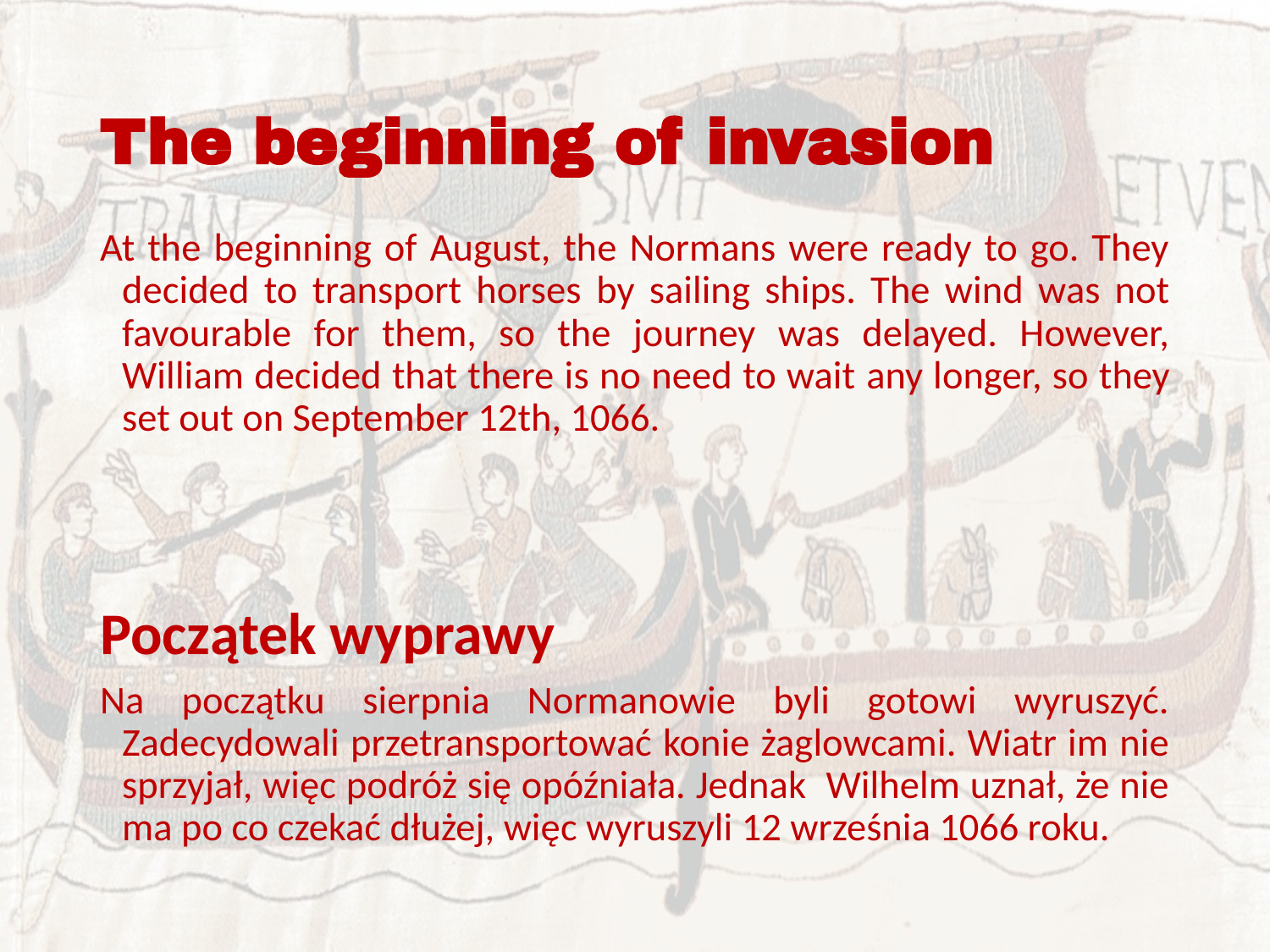

# The beginning of invasion
At the beginning of August, the Normans were ready to go. They decided to transport horses by sailing ships. The wind was not favourable for them, so the journey was delayed. However, William decided that there is no need to wait any longer, so they set out on September 12th, 1066.

Początek wyprawy
Na początku sierpnia Normanowie byli gotowi wyruszyć. Zadecydowali przetransportować konie żaglowcami. Wiatr im nie sprzyjał, więc podróż się opóźniała. Jednak  Wilhelm uznał, że nie ma po co czekać dłużej, więc wyruszyli 12 września 1066 roku.